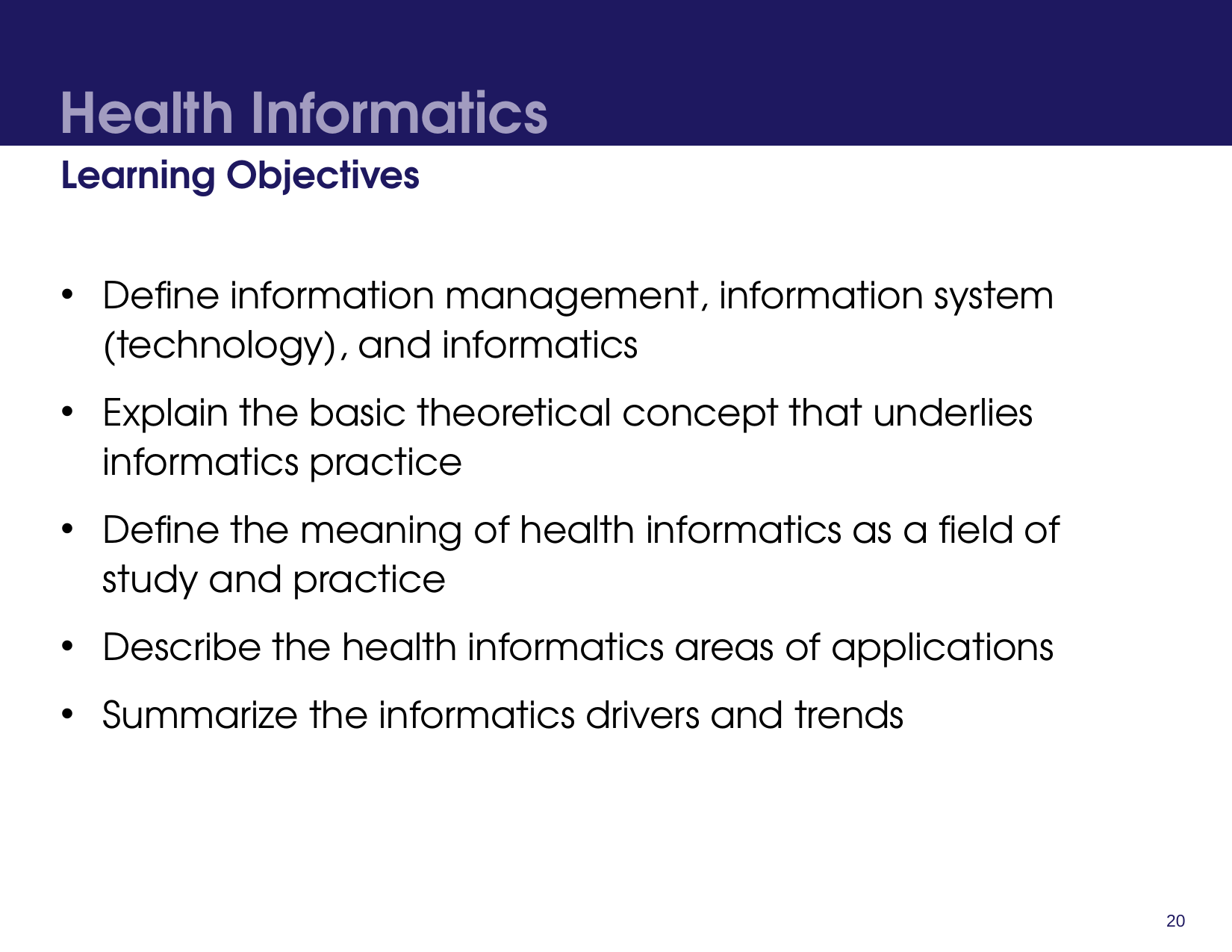

# Health Informatics
Learning Objectives
Define information management, information system (technology), and informatics
Explain the basic theoretical concept that underlies informatics practice
Define the meaning of health informatics as a field of study and practice
Describe the health informatics areas of applications
Summarize the informatics drivers and trends
20